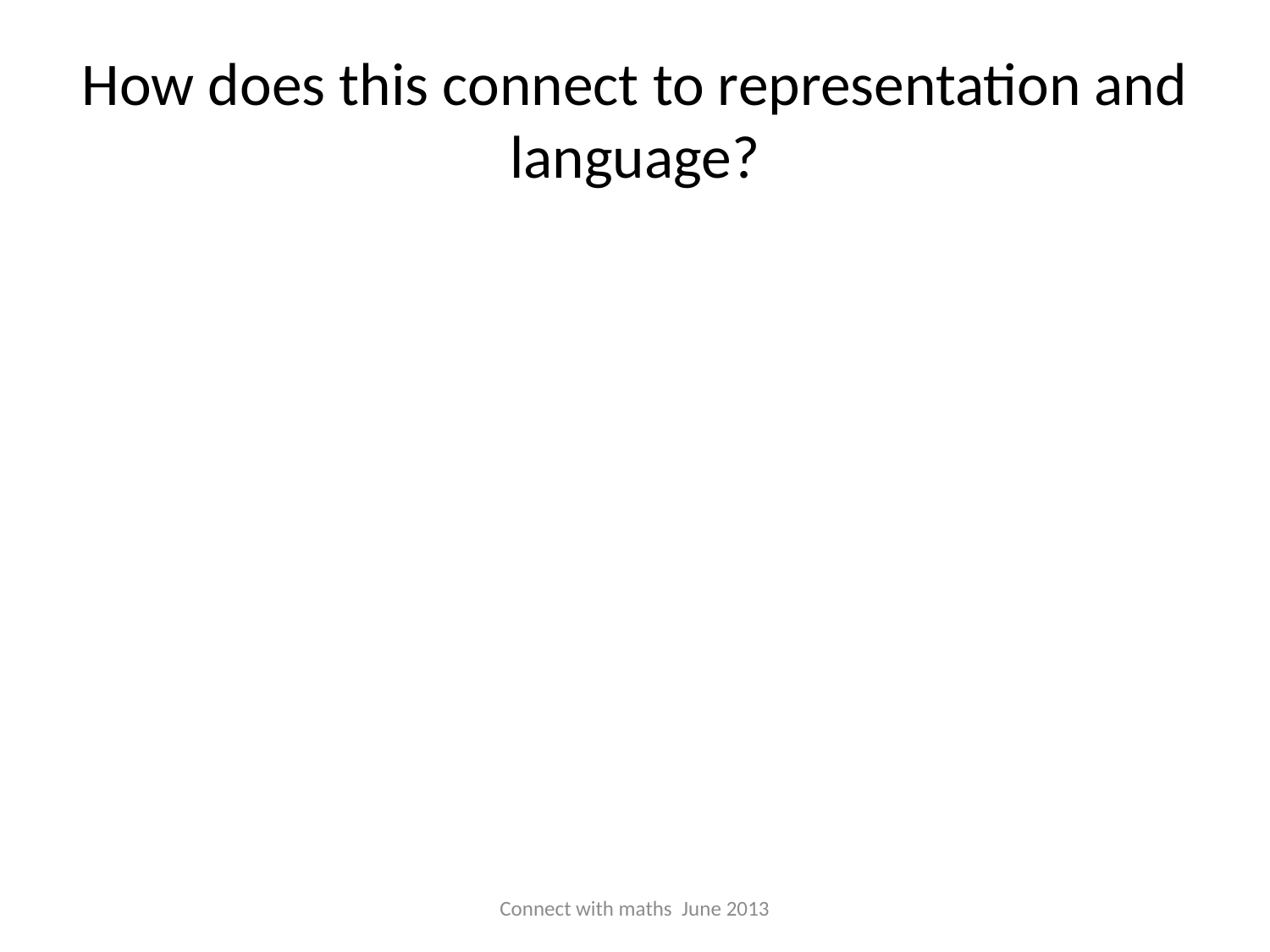

# How does this connect to representation and language?

Connect with maths  June 2013